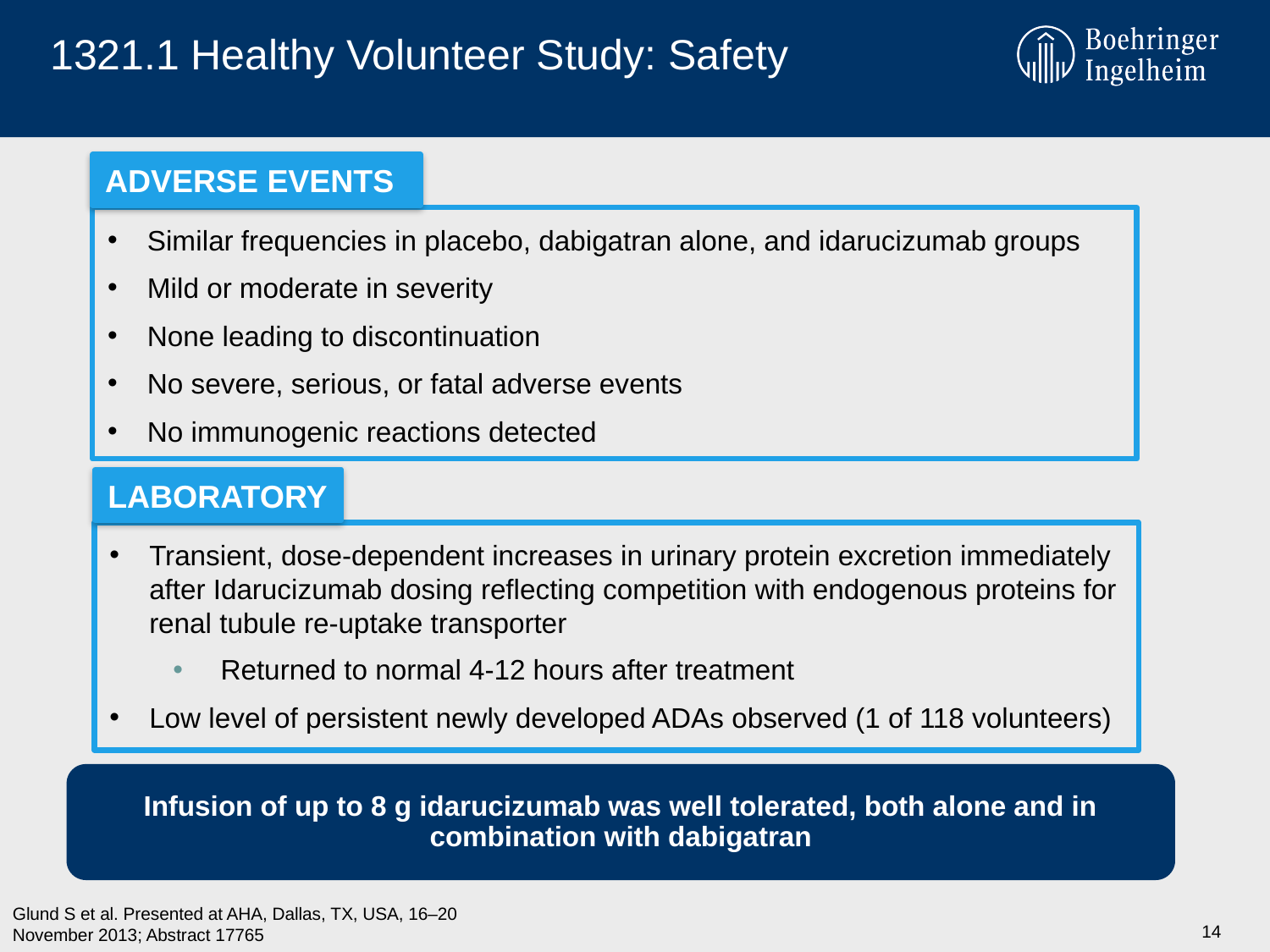

# 1321.1 Healthy Volunteer Study: Safety
ADVERSE EVENTS
Similar frequencies in placebo, dabigatran alone, and idarucizumab groups
Mild or moderate in severity
None leading to discontinuation
No severe, serious, or fatal adverse events
No immunogenic reactions detected
LABORATORY
Transient, dose-dependent increases in urinary protein excretion immediately after Idarucizumab dosing reflecting competition with endogenous proteins for renal tubule re-uptake transporter
Returned to normal 4-12 hours after treatment
Low level of persistent newly developed ADAs observed (1 of 118 volunteers)

Infusion of up to 8 g idarucizumab was well tolerated, both alone and in combination with dabigatran
Glund S et al. Presented at AHA, Dallas, TX, USA, 16–20  November 2013; Abstract 17765
14